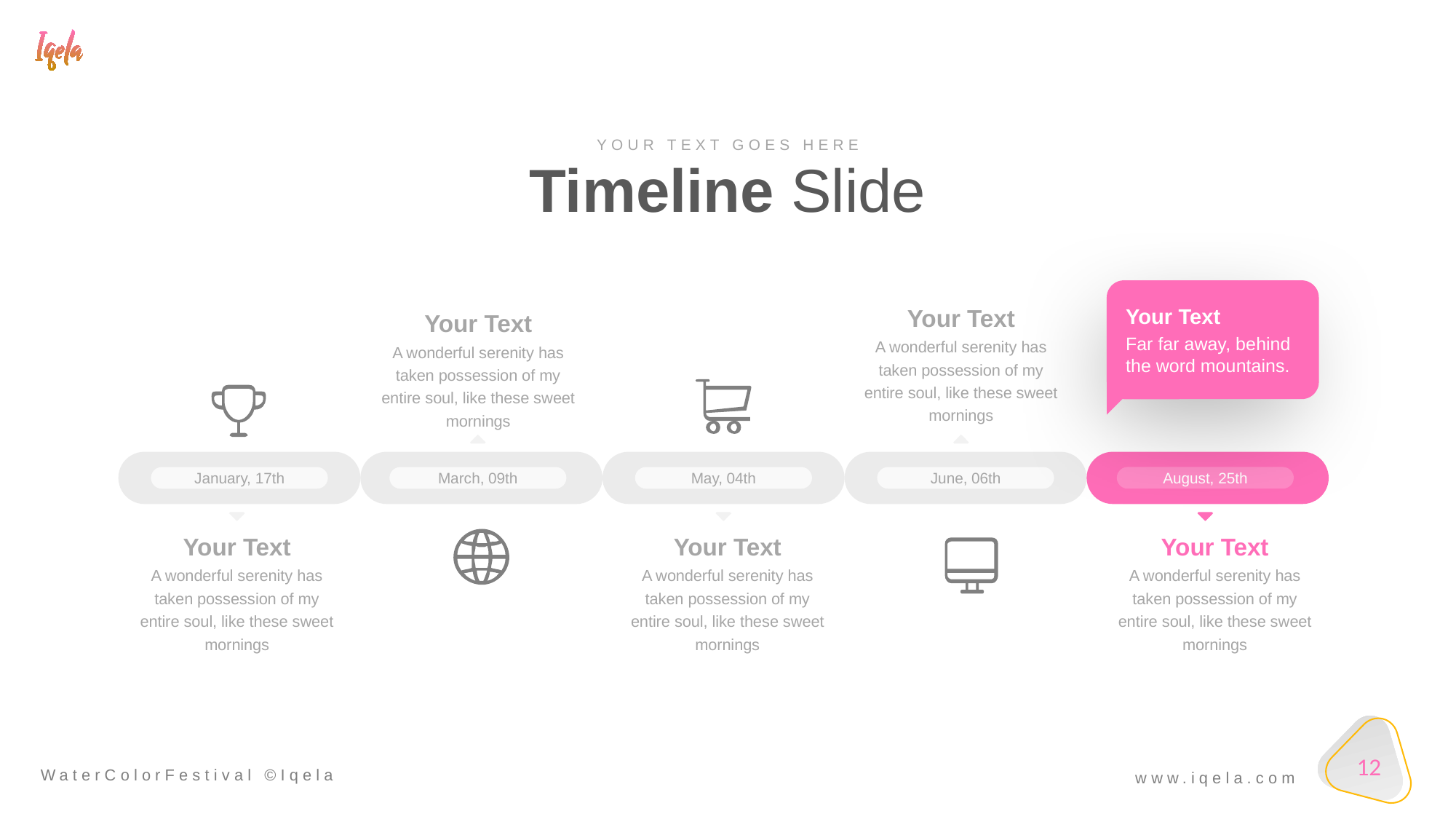

YOUR TEXT GOES HERE
Timeline Slide

Your Text
Far far away, behind the word mountains.

Your Text
A wonderful serenity has taken possession of my entire soul, like these sweet mornings

Your Text
A wonderful serenity has taken possession of my entire soul, like these sweet mornings

January, 17th

March, 09th

May, 04th

June, 06th

August, 25th

Your Text
A wonderful serenity has taken possession of my entire soul, like these sweet mornings

Your Text
A wonderful serenity has taken possession of my entire soul, like these sweet mornings

Your Text
A wonderful serenity has taken possession of my entire soul, like these sweet mornings